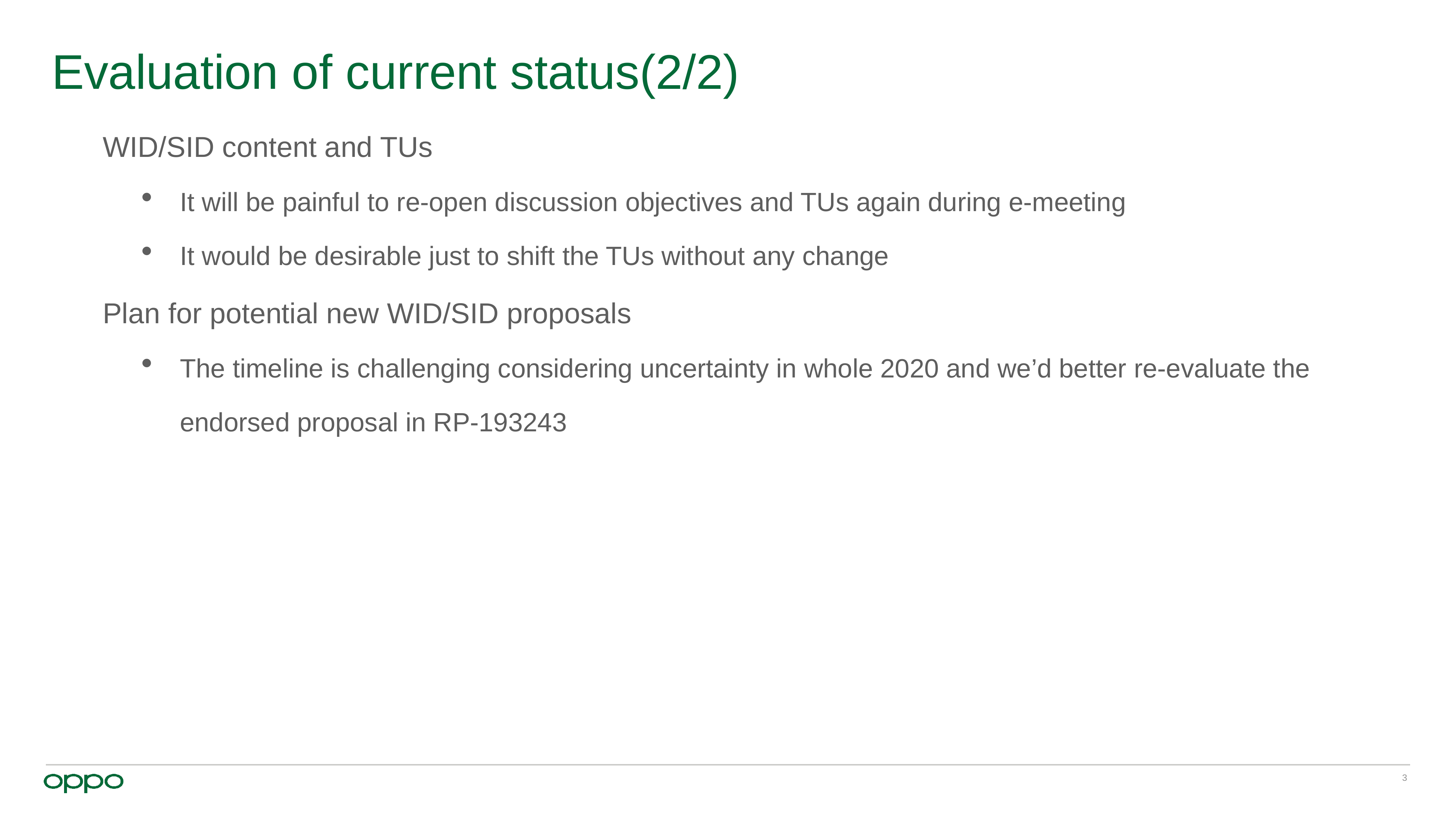

# Evaluation of current status(2/2)
WID/SID content and TUs
It will be painful to re-open discussion objectives and TUs again during e-meeting
It would be desirable just to shift the TUs without any change
Plan for potential new WID/SID proposals
The timeline is challenging considering uncertainty in whole 2020 and we’d better re-evaluate the endorsed proposal in RP-193243